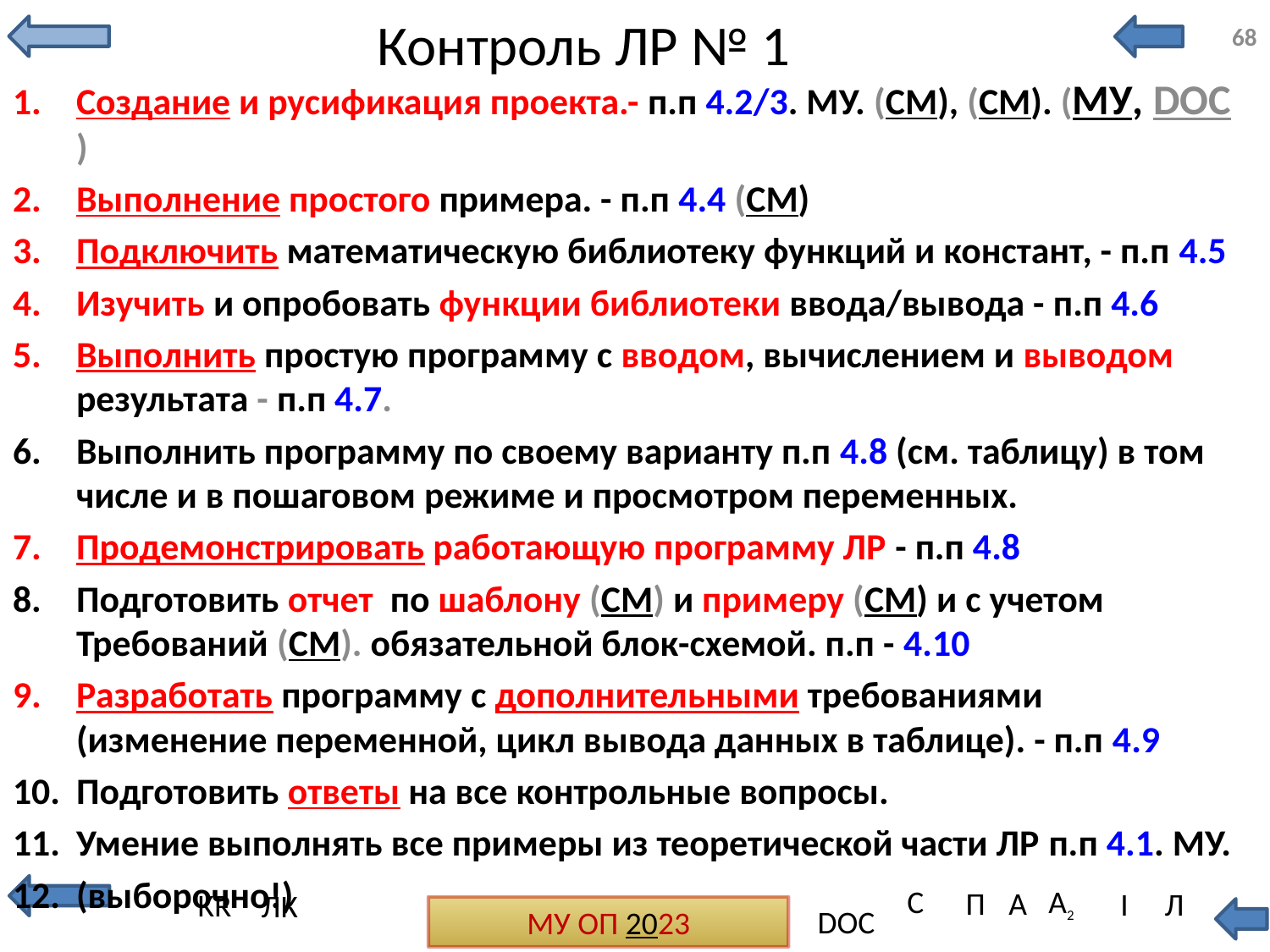

# Контроль ЛР № 1
68
Создание и русификация проекта.- п.п 4.2/3. МУ. (СМ), (СМ). (МУ, DOC)
Выполнение простого примера. - п.п 4.4 (СМ)
Подключить математическую библиотеку функций и констант, - п.п 4.5
Изучить и опробовать функции библиотеки ввода/вывода - п.п 4.6
Выполнить простую программу с вводом, вычислением и выводом результата - п.п 4.7.
Выполнить программу по своему варианту п.п 4.8 (см. таблицу) в том числе и в пошаговом режиме и просмотром переменных.
Продемонстрировать работающую программу ЛР - п.п 4.8
Подготовить отчет  по шаблону (СМ) и примеру (СМ) и с учетом Требований (СМ). обязательной блок-схемой. п.п - 4.10
Разработать программу с дополнительными требованиями (изменение переменной, цикл вывода данных в таблице). - п.п 4.9
Подготовить ответы на все контрольные вопросы.
Умение выполнять все примеры из теоретической части ЛР п.п 4.1. МУ.
(выборочно!)